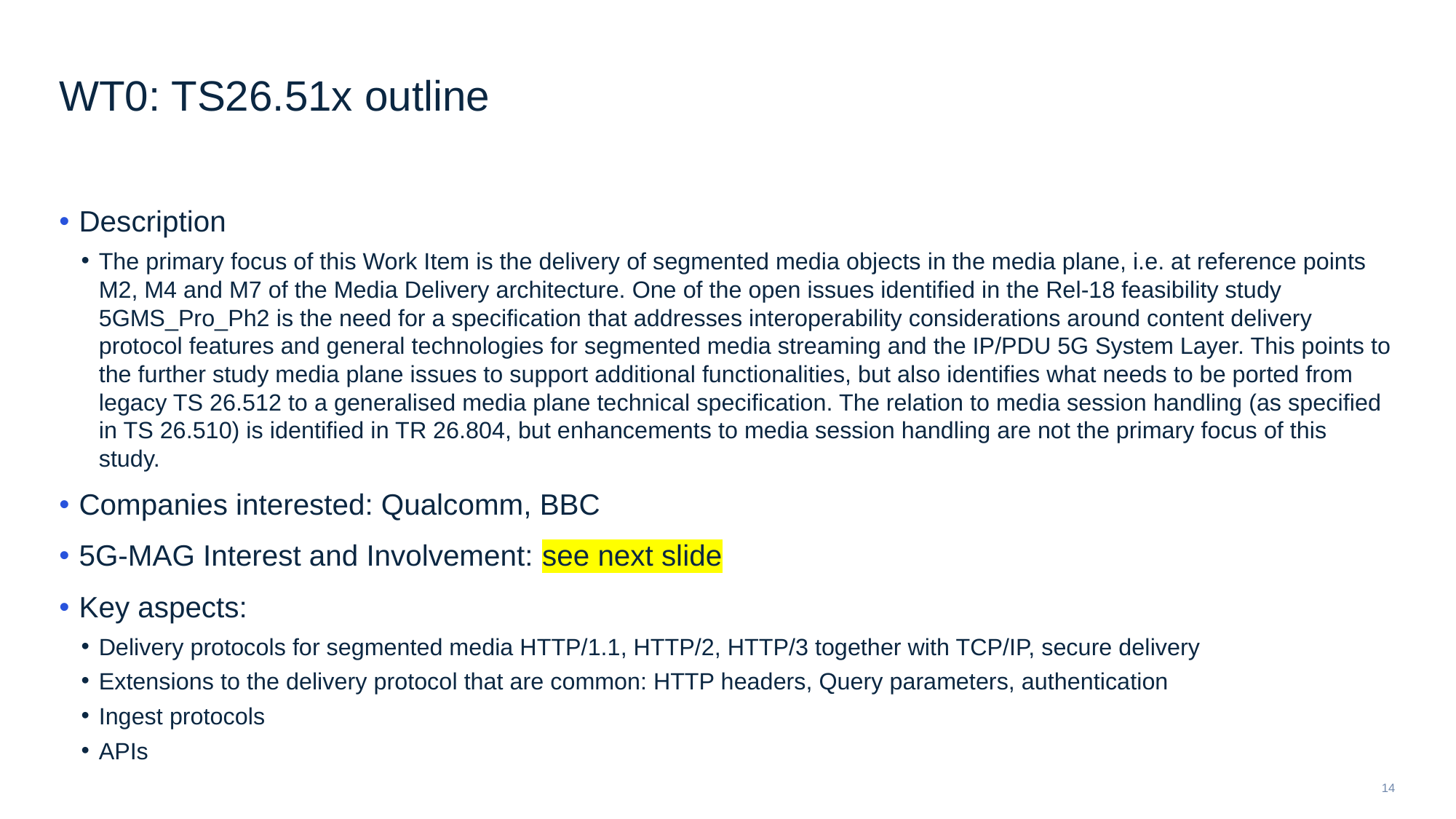

# WT0: TS26.51x outline

Description
The primary focus of this Work Item is the delivery of segmented media objects in the media plane, i.e. at reference points M2, M4 and M7 of the Media Delivery architecture. One of the open issues identified in the Rel-18 feasibility study 5GMS_Pro_Ph2 is the need for a specification that addresses interoperability considerations around content delivery protocol features and general technologies for segmented media streaming and the IP/PDU 5G System Layer. This points to the further study media plane issues to support additional functionalities, but also identifies what needs to be ported from legacy TS 26.512 to a generalised media plane technical specification. The relation to media session handling (as specified in TS 26.510) is identified in TR 26.804, but enhancements to media session handling are not the primary focus of this study.
Companies interested: Qualcomm, BBC
5G-MAG Interest and Involvement: see next slide
Key aspects:
Delivery protocols for segmented media HTTP/1.1, HTTP/2, HTTP/3 together with TCP/IP, secure delivery
Extensions to the delivery protocol that are common: HTTP headers, Query parameters, authentication
Ingest protocols
APIs